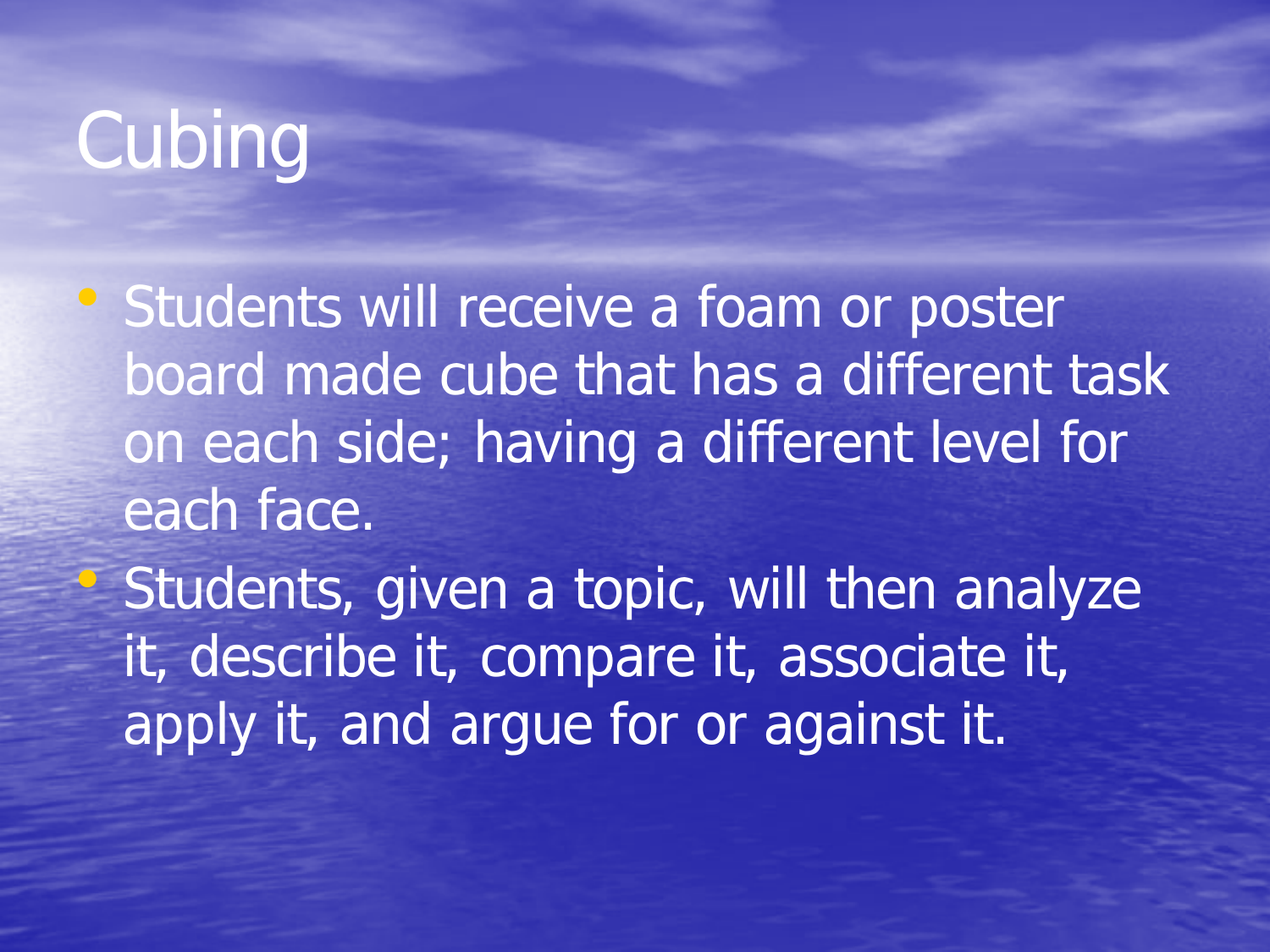

# Cubing
Students will receive a foam or poster board made cube that has a different task on each side; having a different level for each face.
Students, given a topic, will then analyze it, describe it, compare it, associate it, apply it, and argue for or against it.